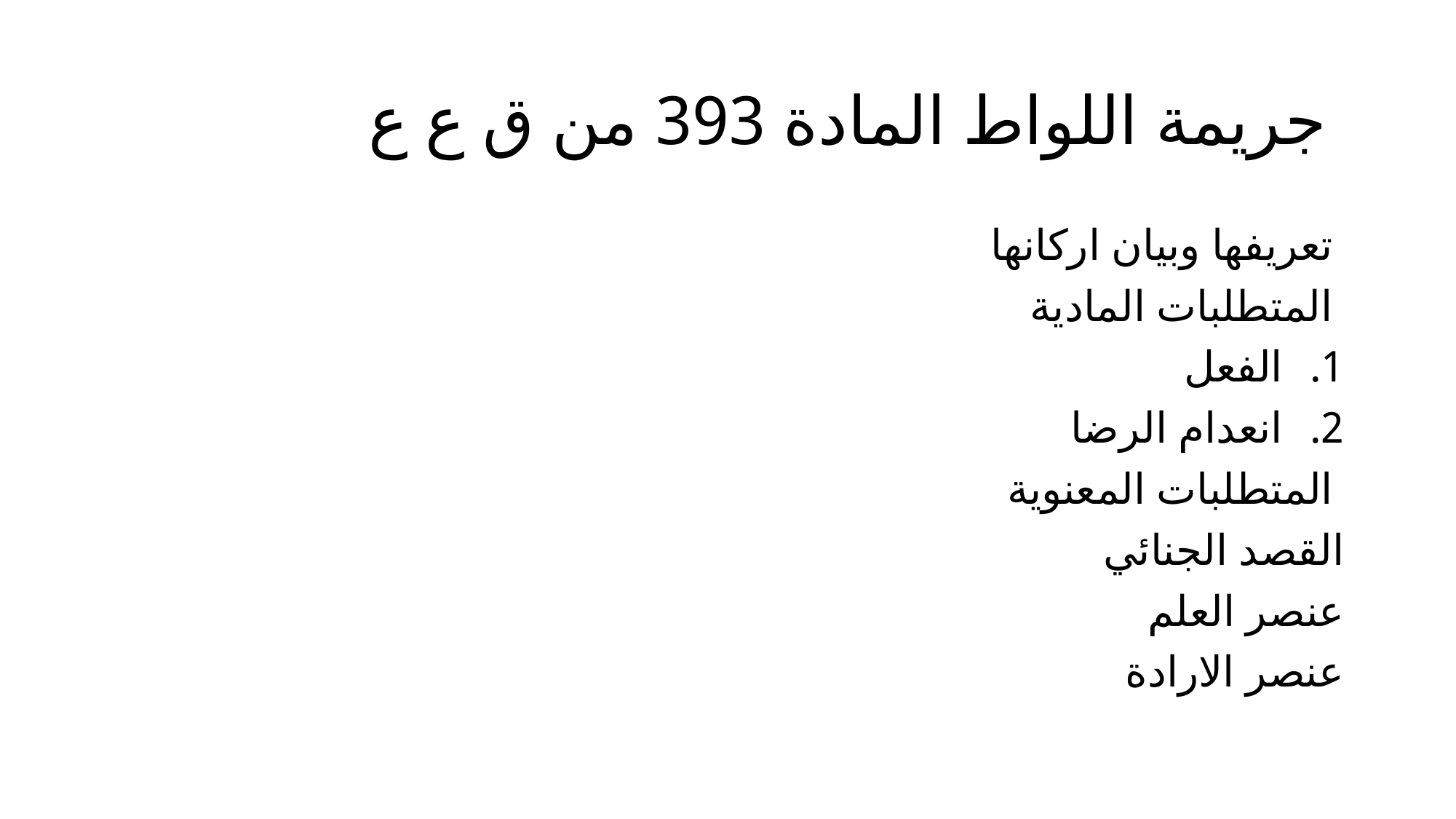

# جريمة اللواط المادة 393 من ق ع ع
تعريفها وبيان اركانها
المتطلبات المادية
الفعل
انعدام الرضا
 المتطلبات المعنوية
القصد الجنائي
عنصر العلم
عنصر الارادة